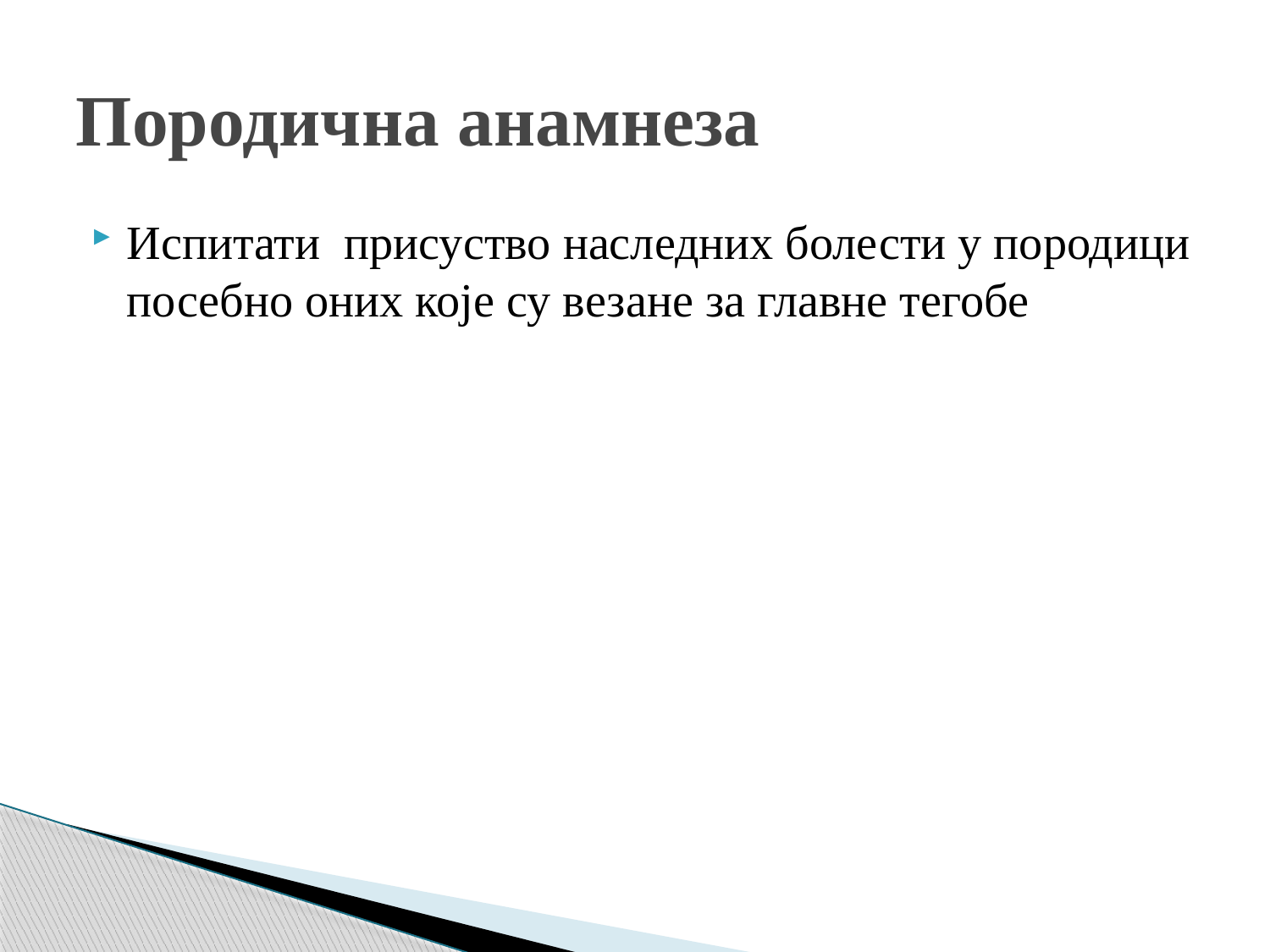

# Породична анамнеза
Испитати  присуство наследних болести у породици посебно оних које су везане за главне тегобе